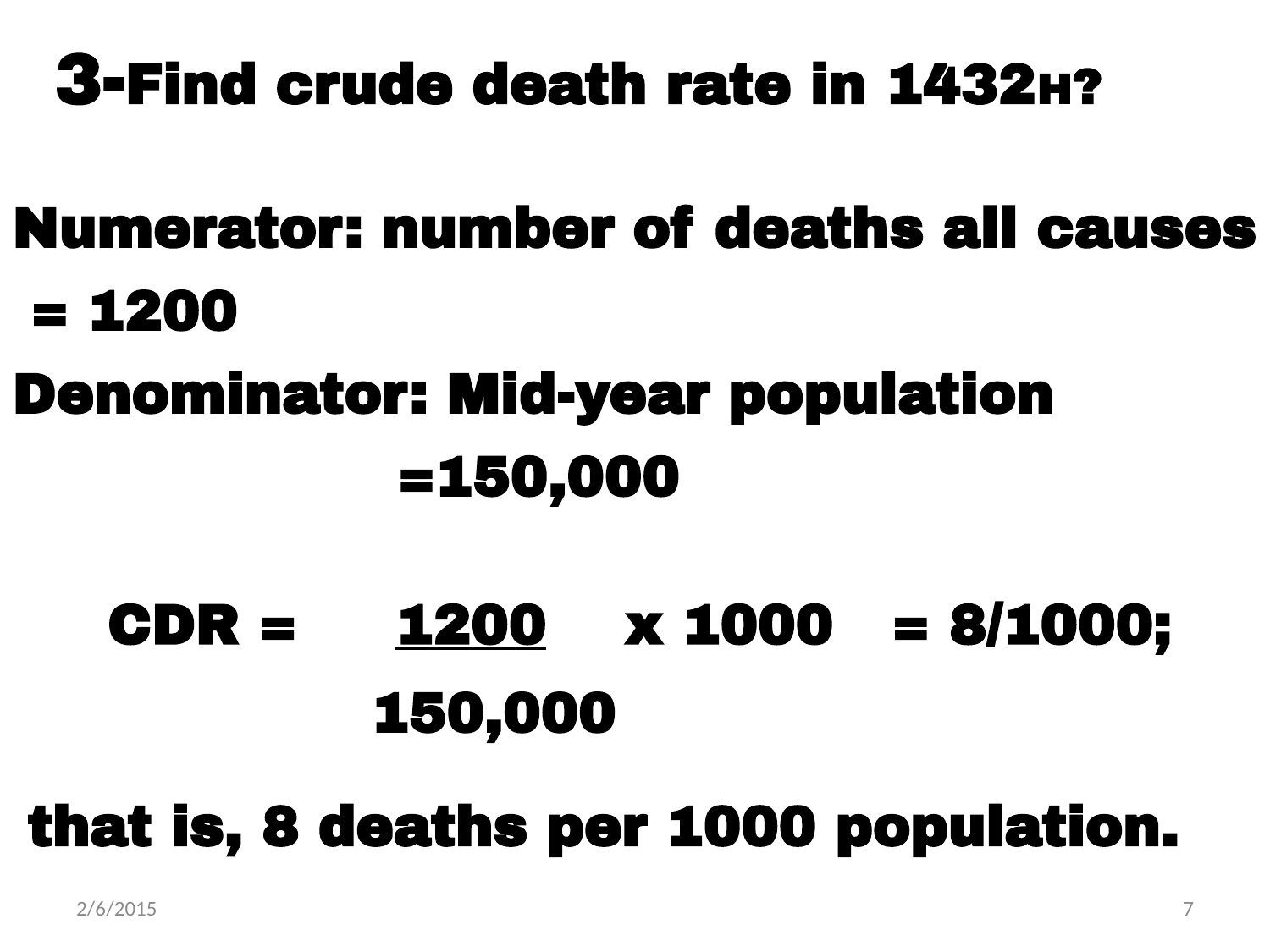

3-Find crude death rate in 1432H?
Numerator: number of deaths all causes
 = 1200
Denominator: Mid-year population =150,000
CDR =     1200    x 1000   = 8/1000;
              150,000
that is, 8 deaths per 1000 population.
2/6/2015
7